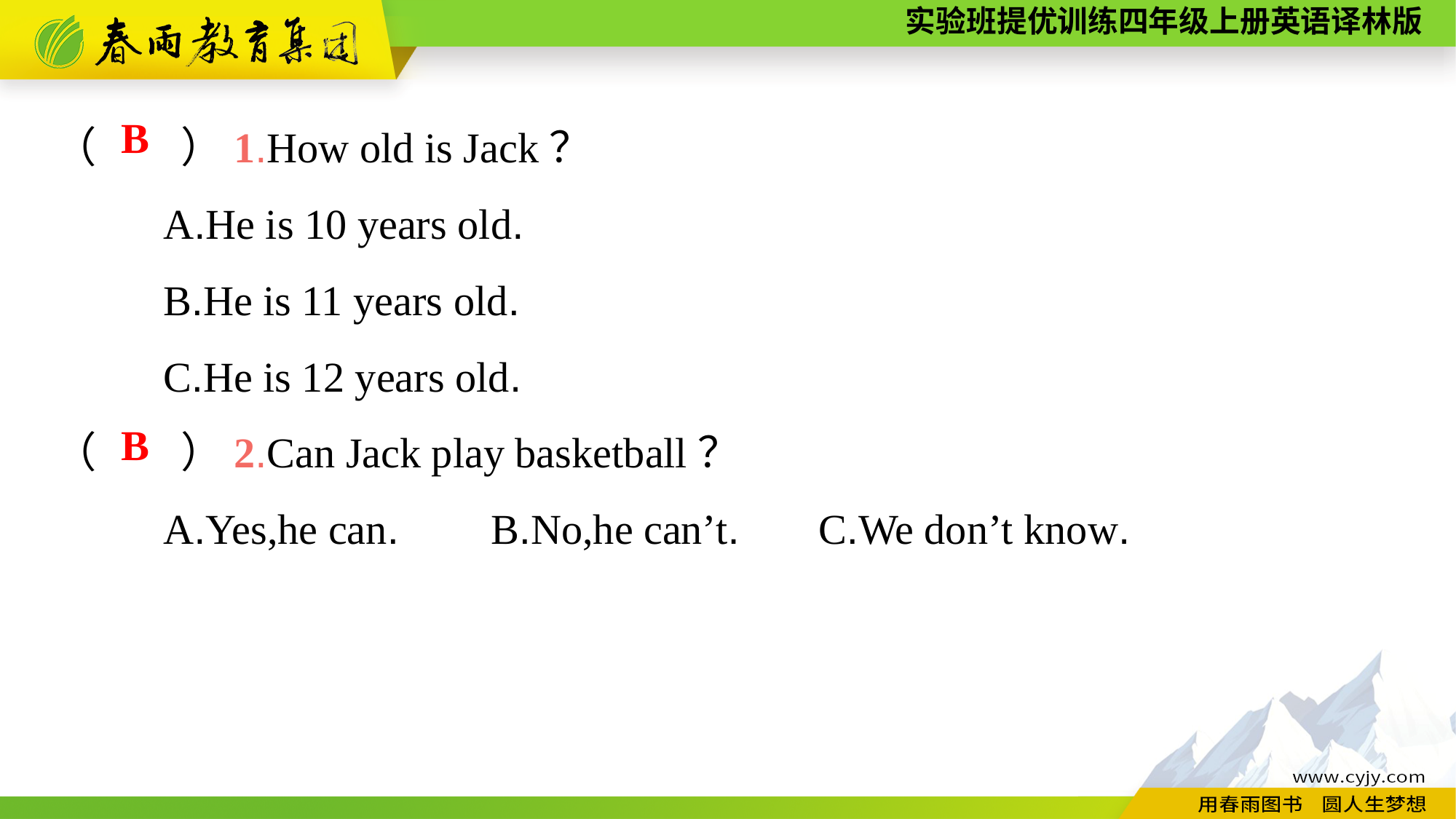

（　　）1.How old is Jack？
	A.He is 10 years old.
	B.He is 11 years old.
	C.He is 12 years old.
（　　）2.Can Jack play basketball？
	A.Yes,he can.	B.No,he can’t.	C.We don’t know.
B
B